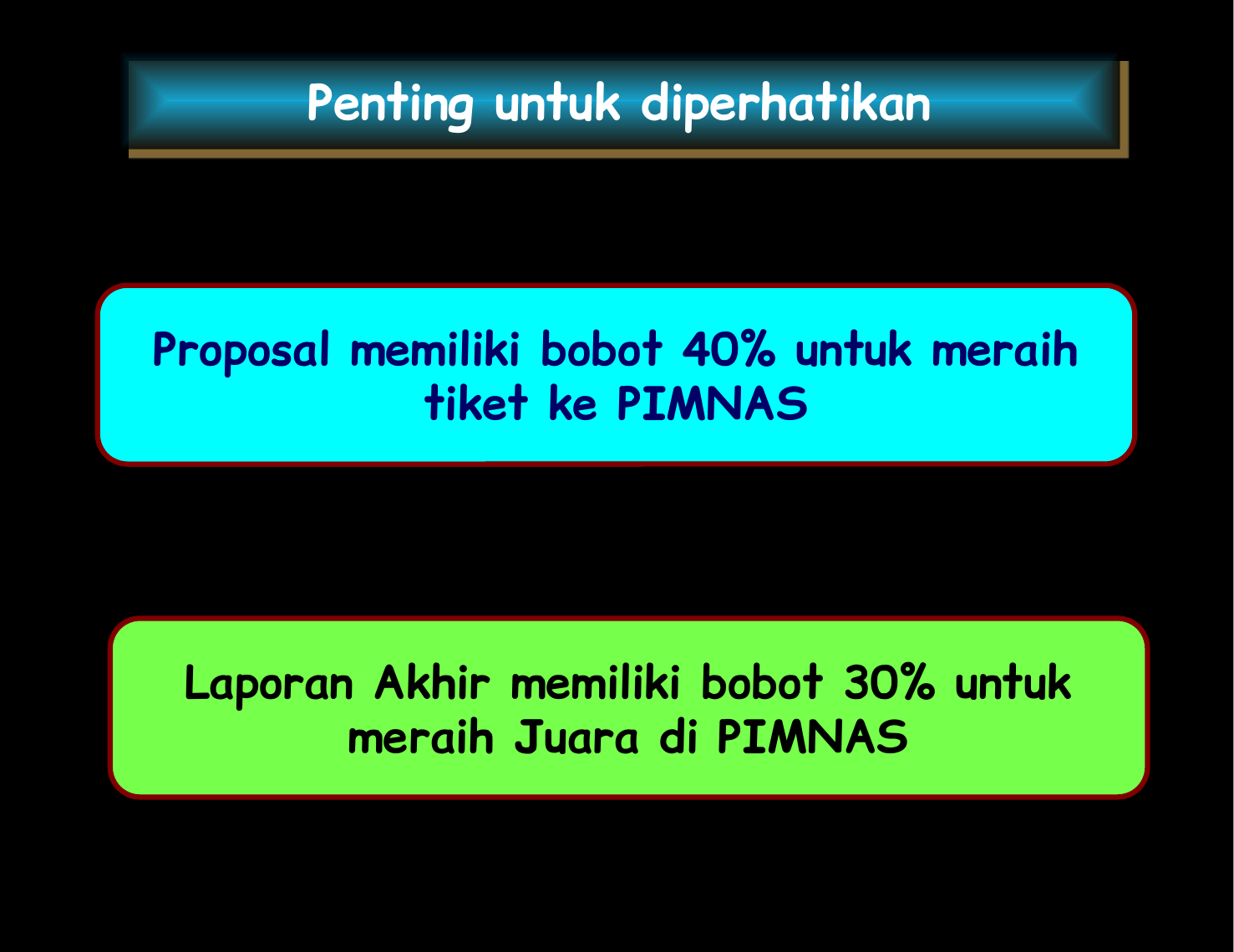

Penting untuk diperhatikan

Proposal memiliki bobot 40% untuk meraih tiket ke PIMNAS
Laporan Akhir memiliki bobot 30% untuk meraih Juara di PIMNAS